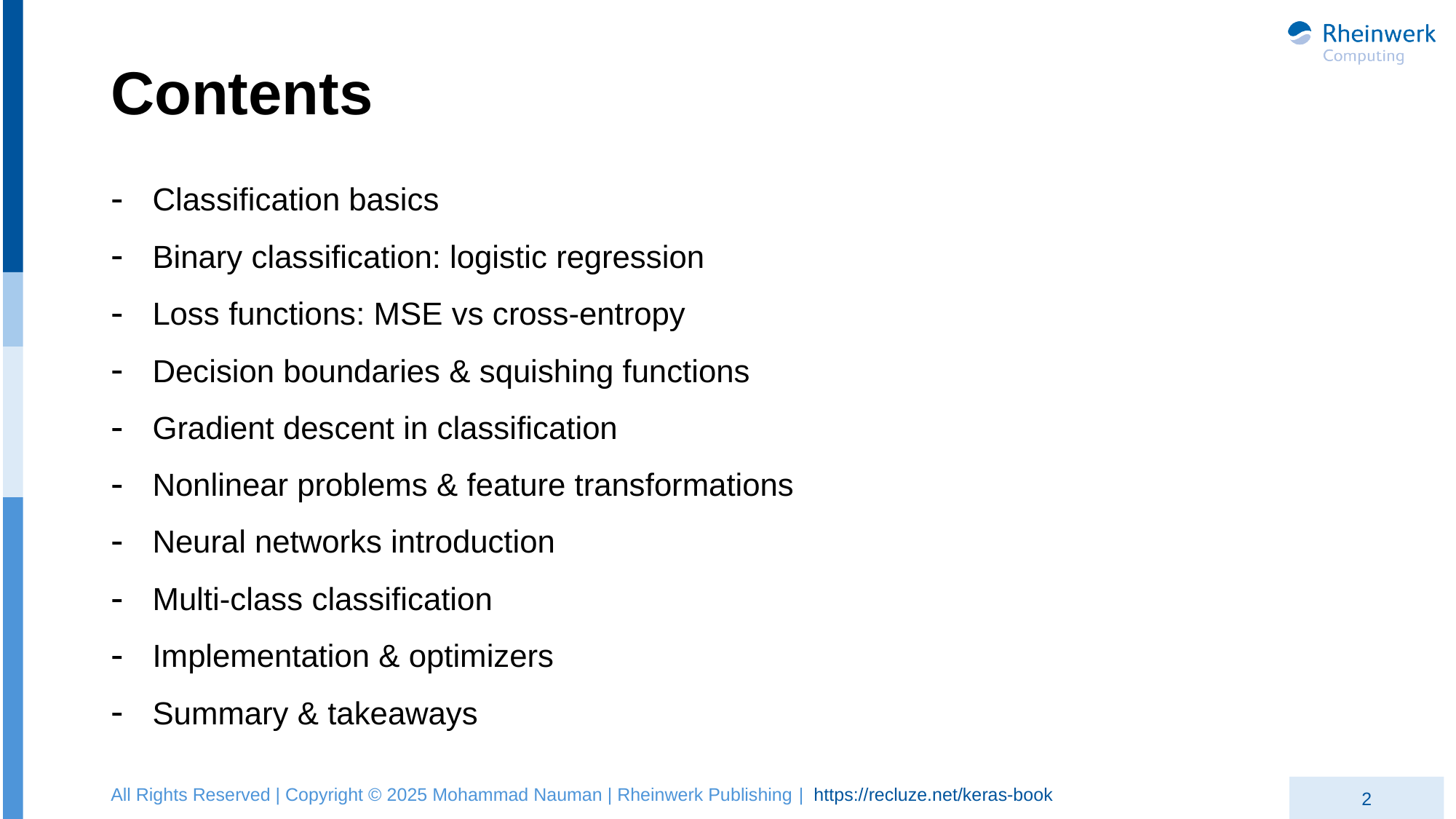

# Contents
Classification basics
Binary classification: logistic regression
Loss functions: MSE vs cross-entropy
Decision boundaries & squishing functions
Gradient descent in classification
Nonlinear problems & feature transformations
Neural networks introduction
Multi-class classification
Implementation & optimizers
Summary & takeaways